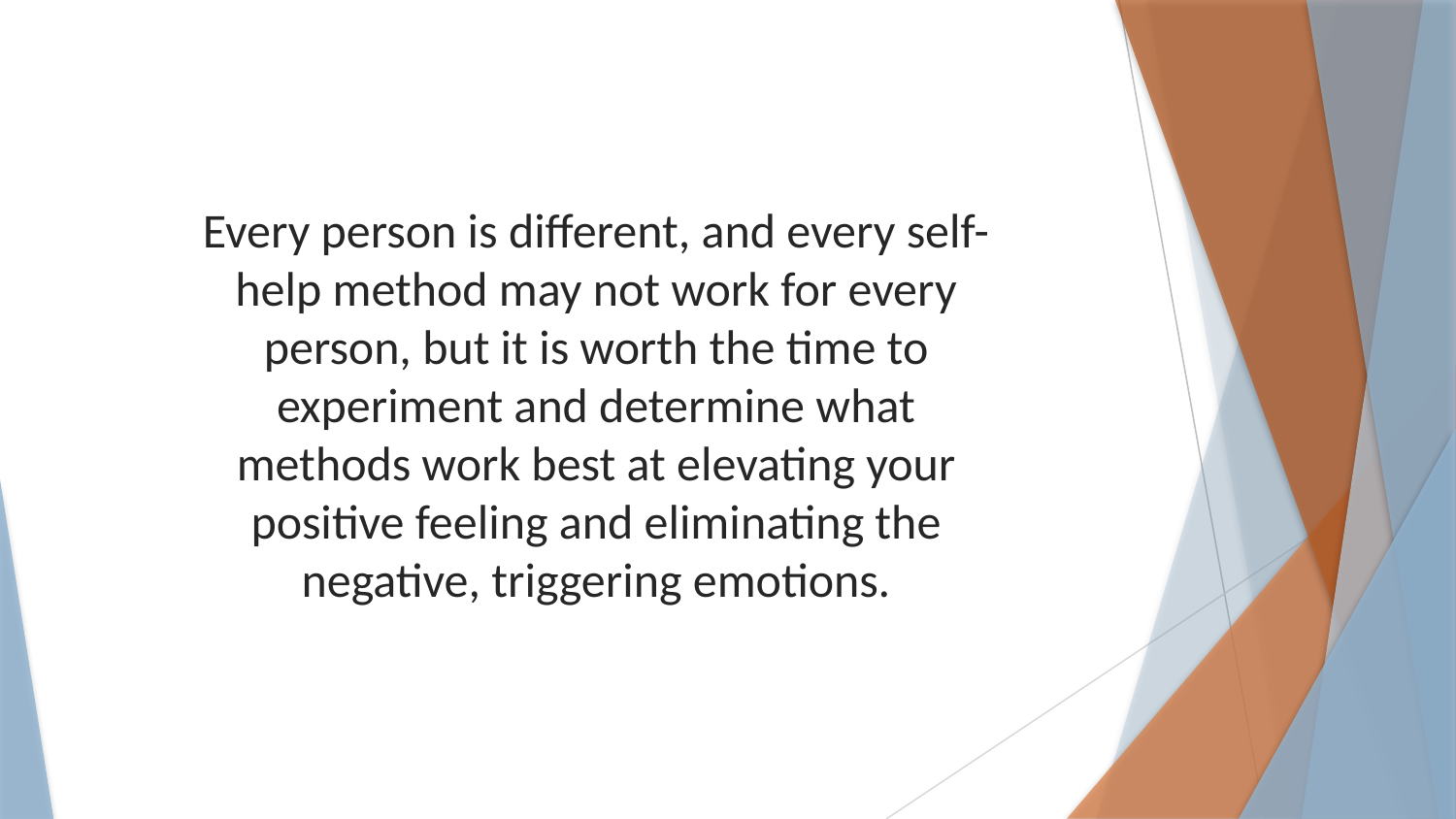

Every person is different, and every self-help method may not work for every person, but it is worth the time to experiment and determine what methods work best at elevating your positive feeling and eliminating the negative, triggering emotions.